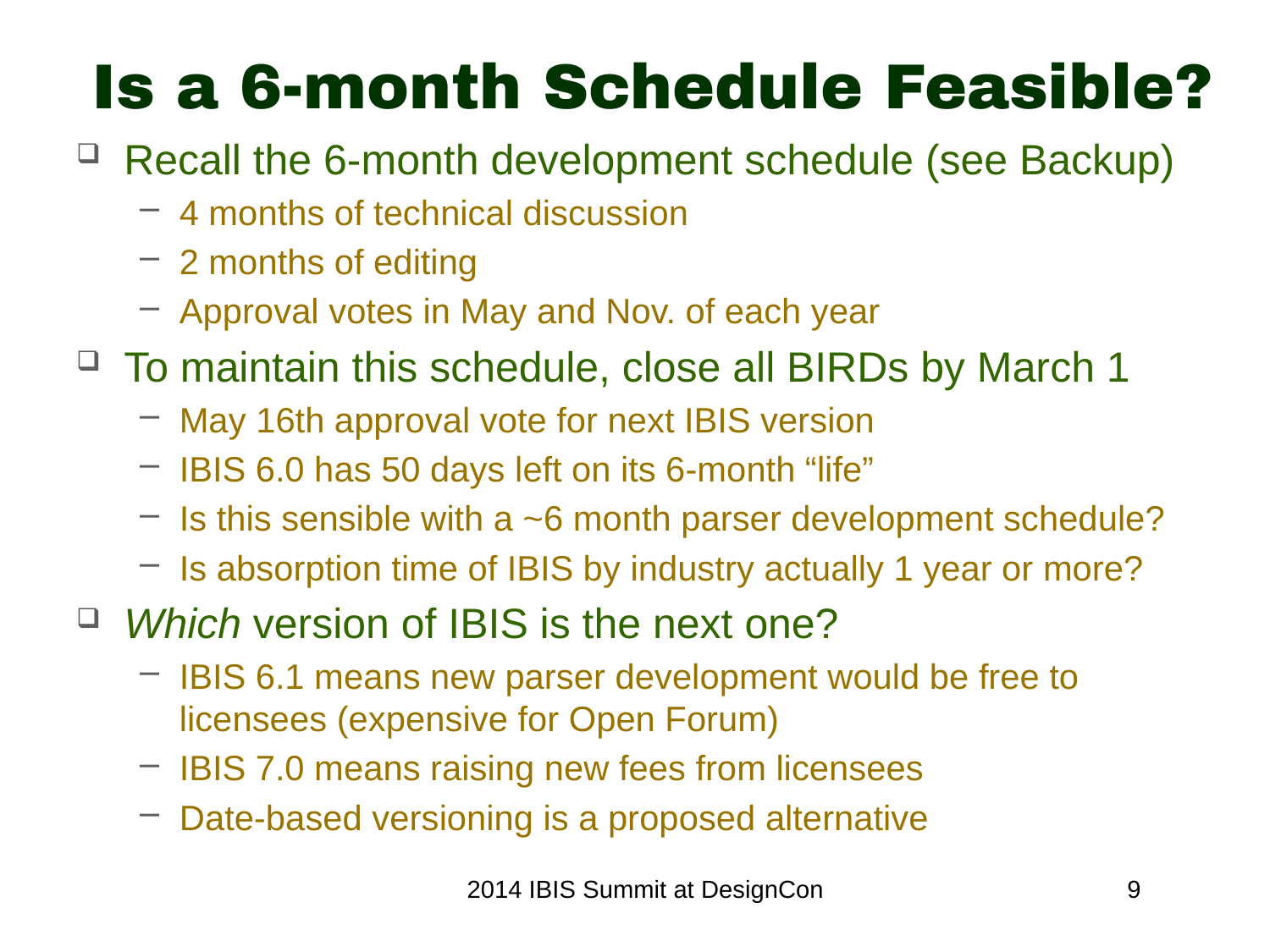

# Is a 6-month Schedule Feasible?
Recall the 6-month development schedule (see Backup)
4 months of technical discussion
2 months of editing
Approval votes in May and Nov. of each year
To maintain this schedule, close all BIRDs by March 1
May 16th approval vote for next IBIS version
IBIS 6.0 has 50 days left on its 6-month “life”
Is this sensible with a ~6 month parser development schedule?
Is absorption time of IBIS by industry actually 1 year or more?
Which version of IBIS is the next one?
IBIS 6.1 means new parser development would be free to licensees (expensive for Open Forum)
IBIS 7.0 means raising new fees from licensees
Date-based versioning is a proposed alternative

2014 IBIS Summit at DesignCon

9